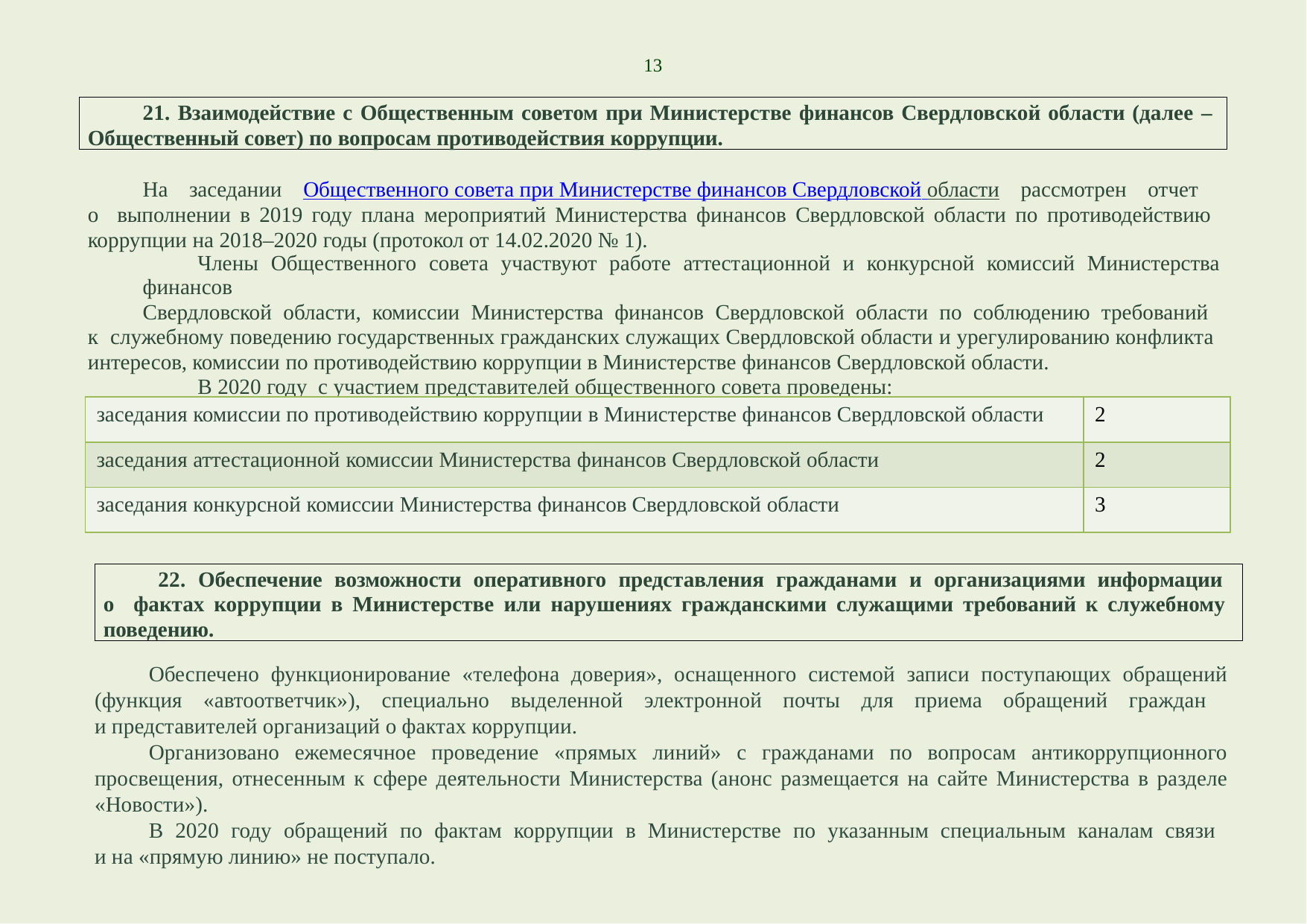

13
21. Взаимодействие с Общественным советом при Министерстве финансов Свердловской области (далее –  Общественный совет) по вопросам противодействия коррупции.
На заседании Общественного совета при Министерстве финансов Свердловской области рассмотрен отчет
о  выполнении в 2019 году плана мероприятий Министерства финансов Свердловской области по противодействию  коррупции на 2018–2020 годы (протокол от 14.02.2020 № 1).
Члены Общественного совета участвуют работе аттестационной и конкурсной комиссий Министерства финансов
Свердловской области, комиссии Министерства финансов Свердловской области по соблюдению требований
к  служебному поведению государственных гражданских служащих Свердловской области и урегулированию конфликта  интересов, комиссии по противодействию коррупции в Министерстве финансов Свердловской области.
В 2020 году  с участием представителей общественного совета проведены:
| заседания комиссии по противодействию коррупции в Министерстве финансов Свердловской области | 2 |
| --- | --- |
| заседания аттестационной комиссии Министерства финансов Свердловской области | 2 |
| заседания конкурсной комиссии Министерства финансов Свердловской области | 3 |
22. Обеспечение возможности оперативного представления гражданами и организациями информации
о  фактах коррупции в Министерстве или нарушениях гражданскими служащими требований к служебному  поведению.
Обеспечено функционирование «телефона доверия», оснащенного системой записи поступающих обращений (функция «автоответчик»), специально выделенной электронной почты для приема обращений граждан
и представителей организаций о фактах коррупции.
Организовано ежемесячное проведение «прямых линий» с гражданами по вопросам антикоррупционного просвещения, отнесенным к сфере деятельности Министерства (анонс размещается на сайте Министерства в разделе «Новости»).
В 2020 году обращений по фактам коррупции в Министерстве по указанным специальным каналам связи
и на «прямую линию» не поступало.